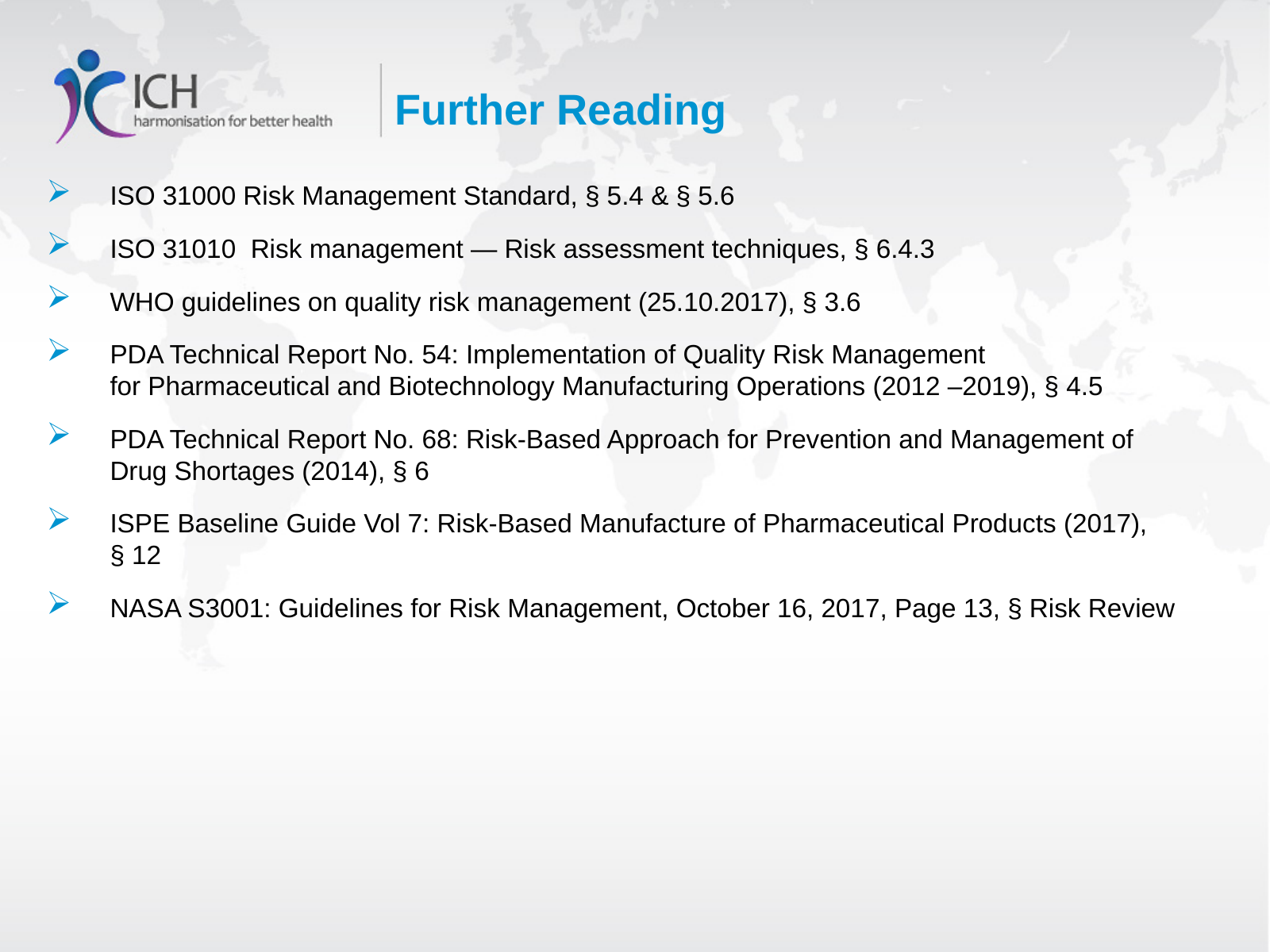

# Further Reading
ISO 31000 Risk Management Standard, § 5.4 & § 5.6
ISO 31010  Risk management — Risk assessment techniques, § 6.4.3
WHO guidelines on quality risk management (25.10.2017), § 3.6
PDA Technical Report No. 54: Implementation of Quality Risk Management for Pharmaceutical and Biotechnology Manufacturing Operations (2012 –2019), § 4.5
PDA Technical Report No. 68: Risk-Based Approach for Prevention and Management of Drug Shortages (2014), § 6
ISPE Baseline Guide Vol 7: Risk-Based Manufacture of Pharmaceutical Products (2017),    § 12
NASA S3001: Guidelines for Risk Management, October 16, 2017, Page 13, § Risk Review